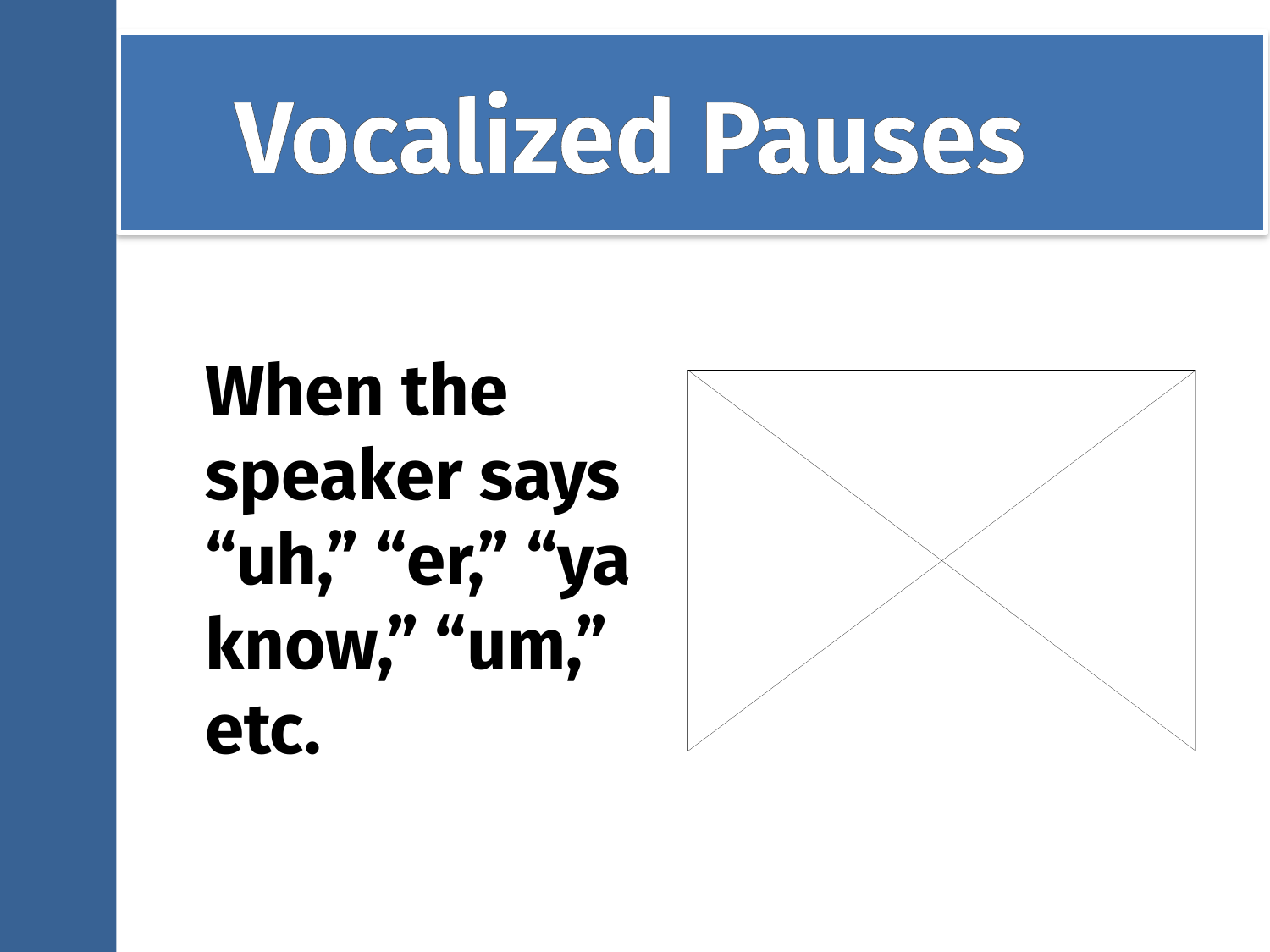

# Vocalized Pauses
When the speaker says “uh,” “er,” “ya know,” “um,” etc.